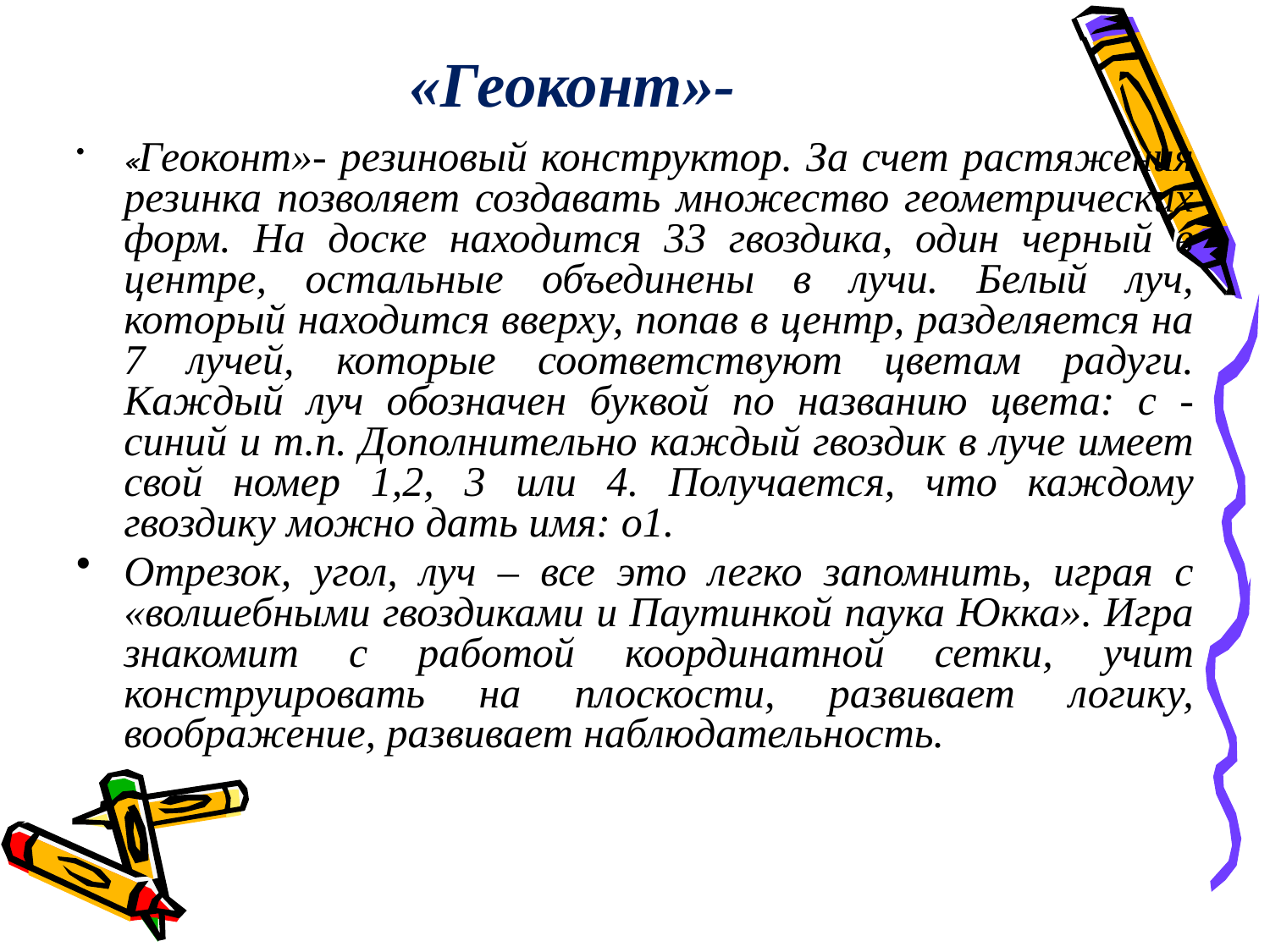

# «Геоконт»-

«Геоконт»- резиновый конструктор. За счет растяжения резинка позволяет создавать множество геометрических форм. На доске находится 33 гвоздика, один черный в центре, остальные объединены в лучи. Белый луч, который находится вверху, попав в центр, разделяется на 7 лучей, которые соответствуют цветам радуги. Каждый луч обозначен буквой по названию цвета: с - синий и т.п. Дополнительно каждый гвоздик в луче имеет свой номер 1,2, 3 или 4. Получается, что каждому гвоздику можно дать имя: о1.
Отрезок, угол, луч – все это легко запомнить, играя с «волшебными гвоздиками и Паутинкой паука Юкка». Игра знакомит с работой координатной сетки, учит конструировать на плоскости, развивает логику, воображение, развивает наблюдательность.